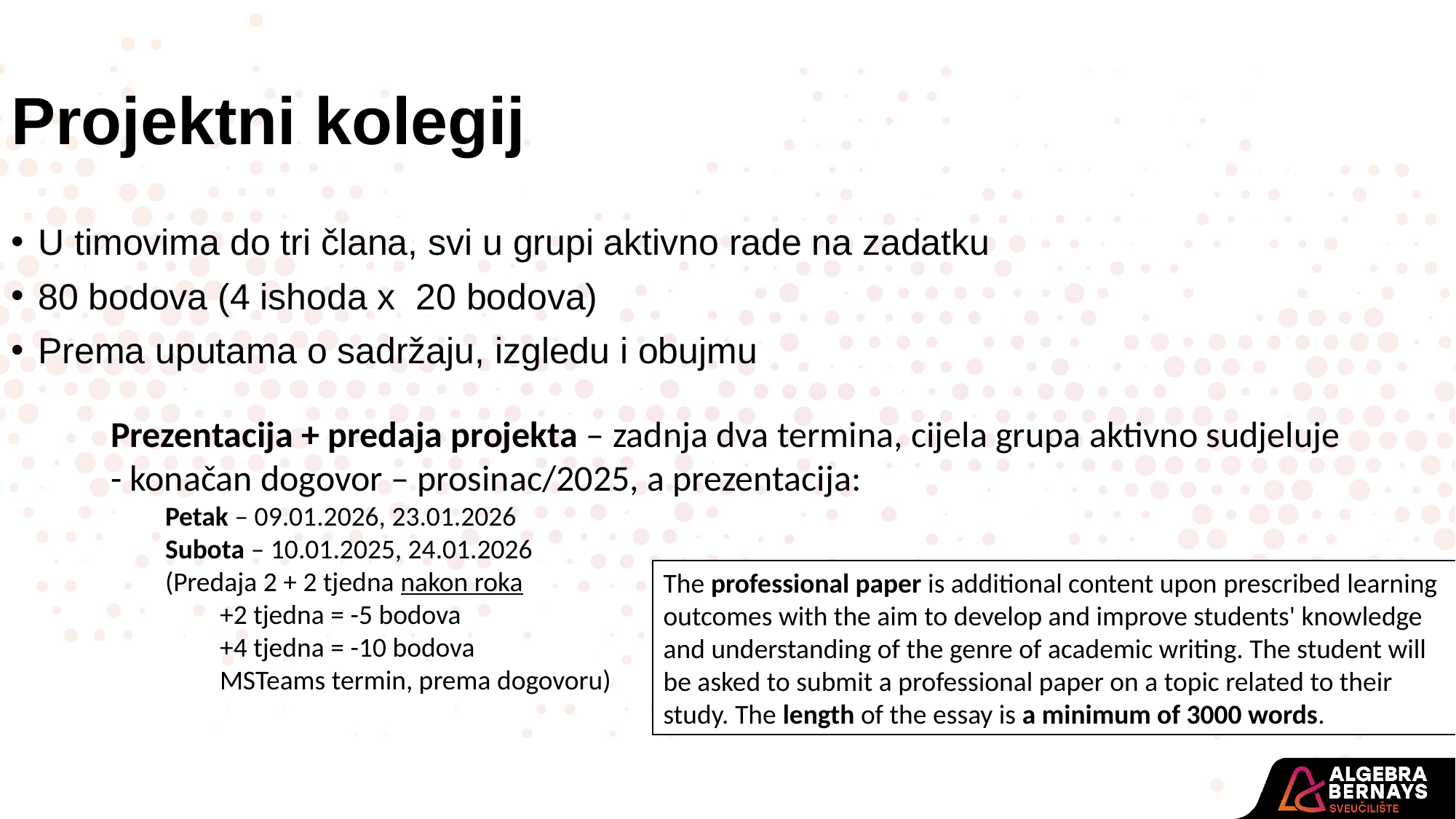

Projektni kolegij
U timovima do tri člana, svi u grupi aktivno rade na zadatku
80 bodova (4 ishoda x  20 bodova)
Prema uputama o sadržaju, izgledu i obujmu
Prezentacija + predaja projekta – zadnja dva termina, cijela grupa aktivno sudjeluje  - konačan dogovor – prosinac/2025, a prezentacija:
Petak – 09.01.2026, 23.01.2026
Subota – 10.01.2025, 24.01.2026
(Predaja 2 + 2 tjedna nakon roka
+2 tjedna = -5 bodova
+4 tjedna = -10 bodova
MSTeams termin, prema dogovoru)
The professional paper is additional content upon prescribed learning outcomes with the aim to develop and improve students' knowledge and understanding of the genre of academic writing. The student will be asked to submit a professional paper on a topic related to their study. The length of the essay is a minimum of 3000 words.